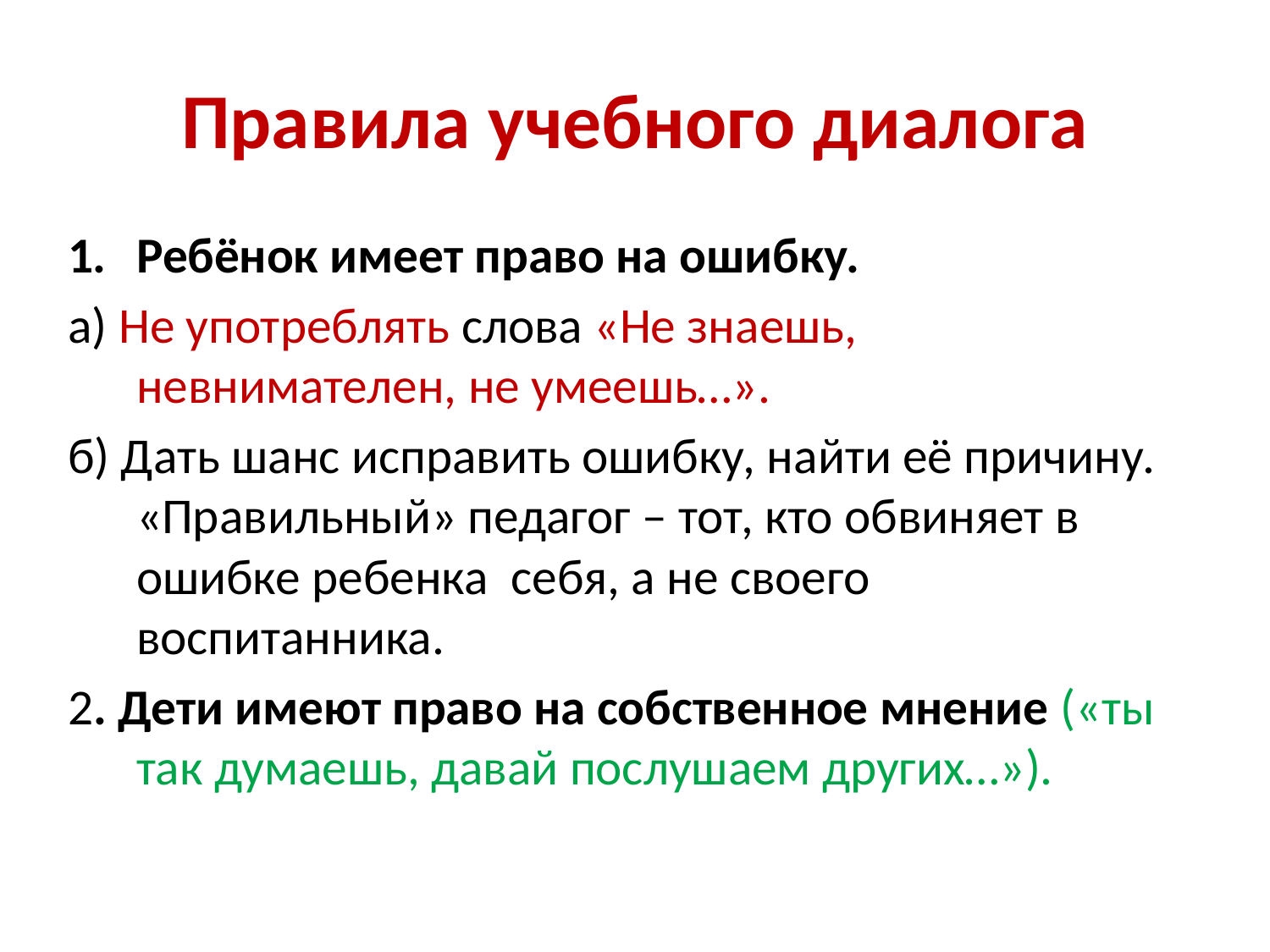

# Правила учебного диалога
Ребёнок имеет право на ошибку.
а) Не употреблять слова «Не знаешь, невнимателен, не умеешь…».
б) Дать шанс исправить ошибку, найти её причину.  «Правильный» педагог – тот, кто обвиняет в ошибке ребенка  себя, а не своего воспитанника.
2. Дети имеют право на собственное мнение («ты так думаешь, давай послушаем других…»).